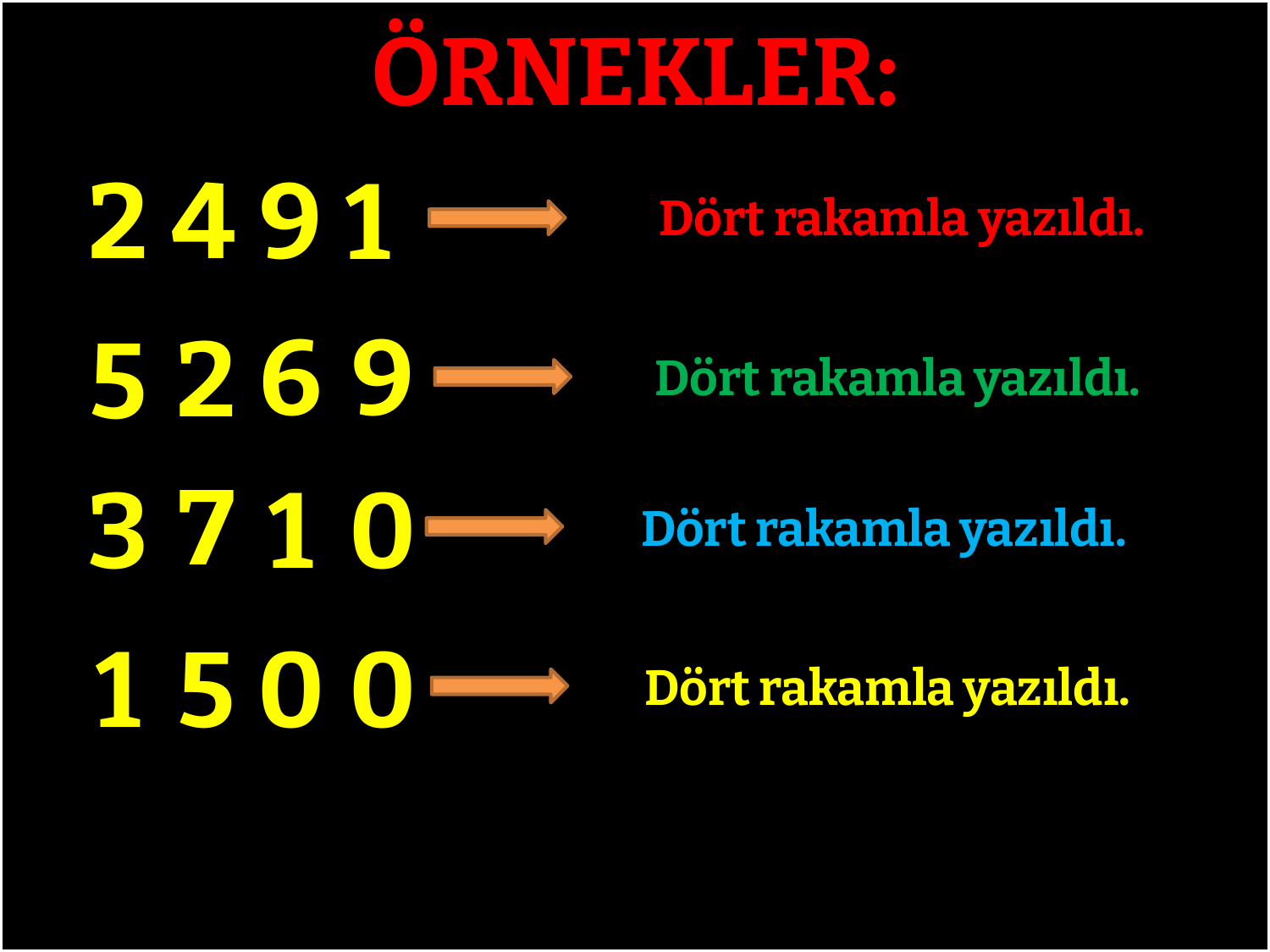

ÖRNEKLER:
9
2
4
1
Dört rakamla yazıldı.

#
9
6
2
5
Dört rakamla yazıldı.

7
3
1
0
Dört rakamla yazıldı.

0
0
1
5
Dört rakamla yazıldı.